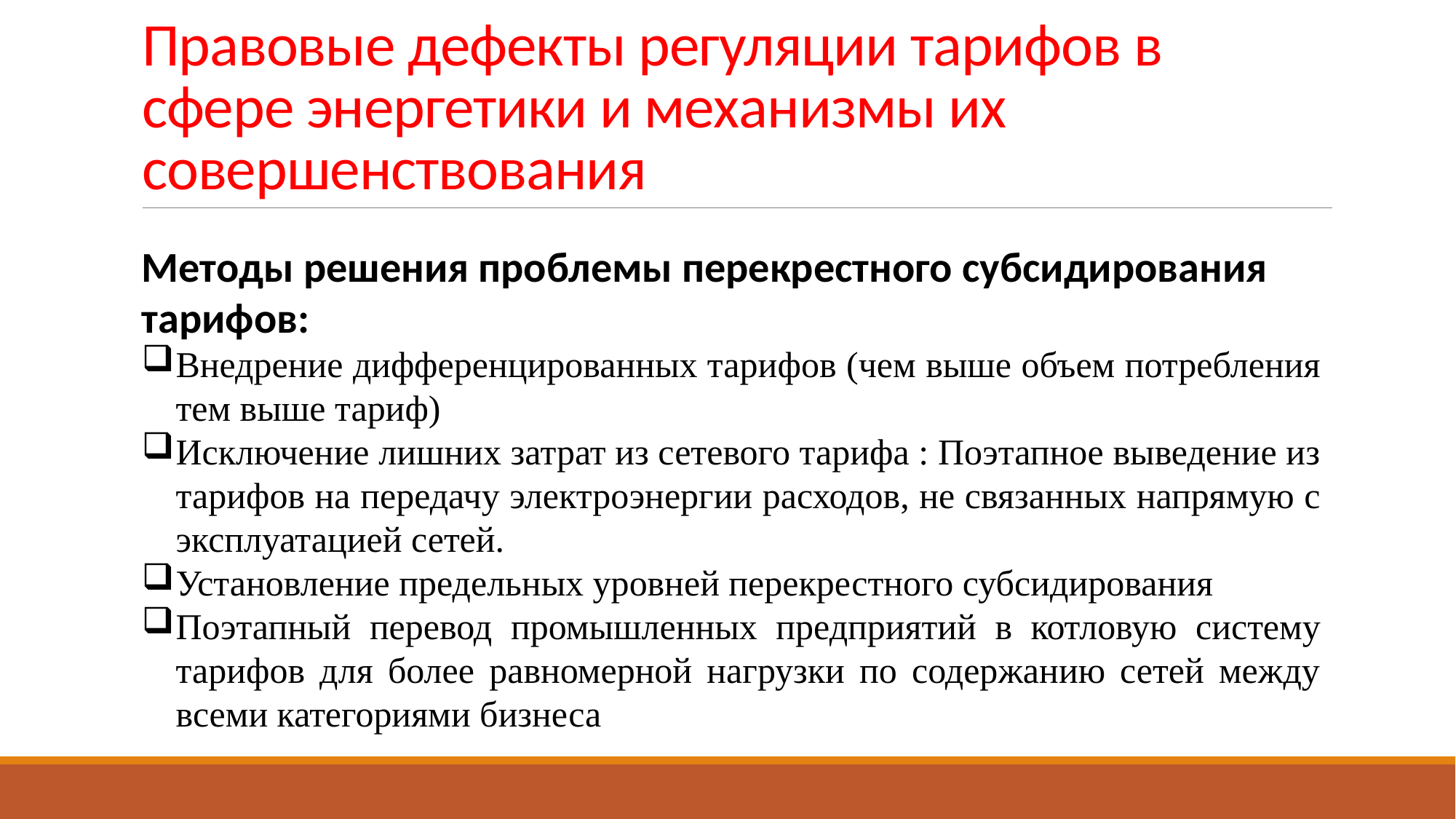

# Правовые дефекты регуляции тарифов в сфере энергетики и механизмы их совершенствования
Методы решения проблемы перекрестного субсидирования тарифов:
Внедрение дифференцированных тарифов (чем выше объем потребления тем выше тариф)
Исключение лишних затрат из сетевого тарифа : Поэтапное выведение из тарифов на передачу электроэнергии расходов, не связанных напрямую с эксплуатацией сетей.
Установление предельных уровней перекрестного субсидирования
Поэтапный перевод промышленных предприятий в котловую систему тарифов для более равномерной нагрузки по содержанию сетей между всеми категориями бизнеса